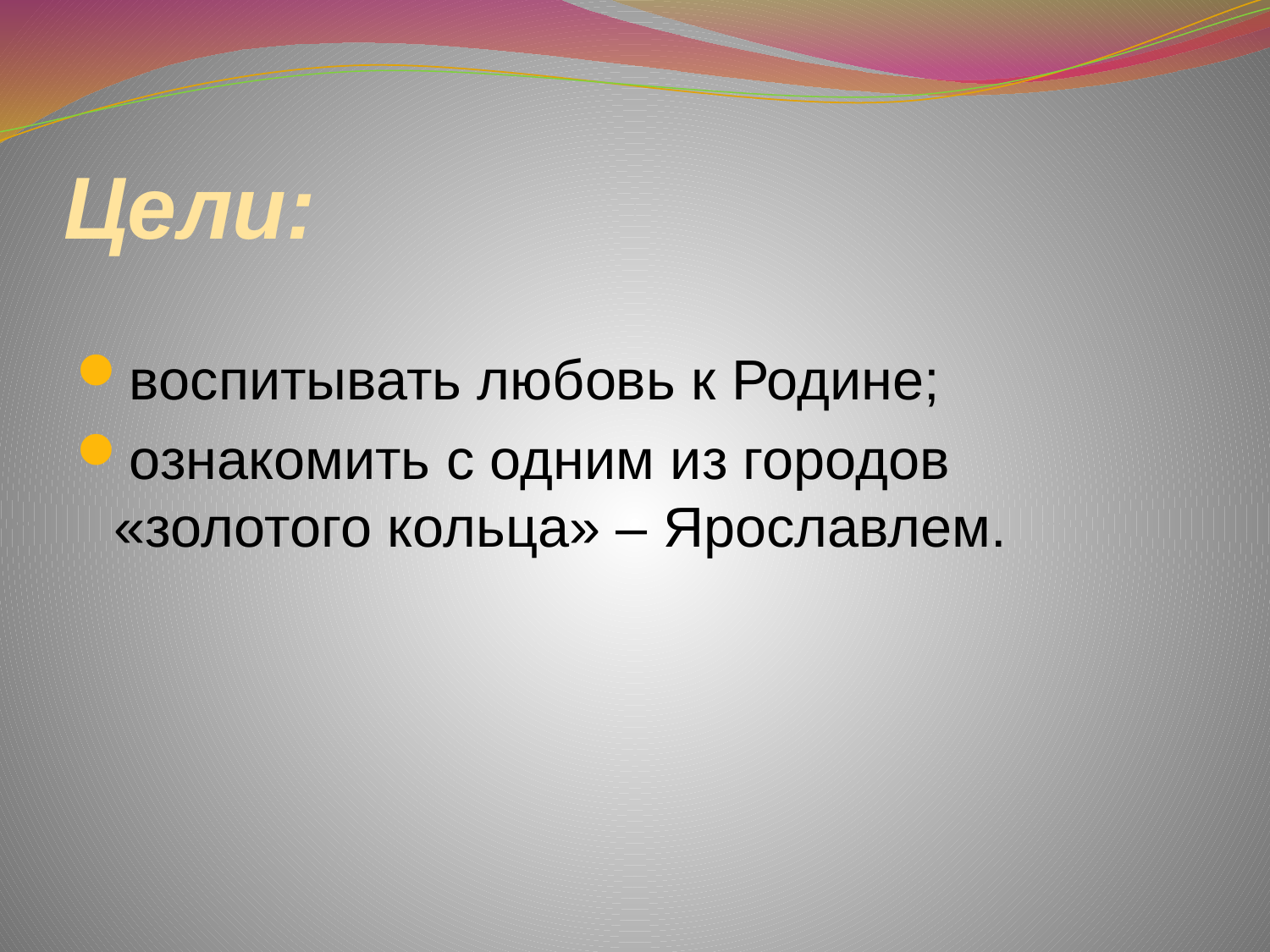

# Цели:
воспитывать любовь к Родине;
ознакомить с одним из городов «золотого кольца» – Ярославлем.